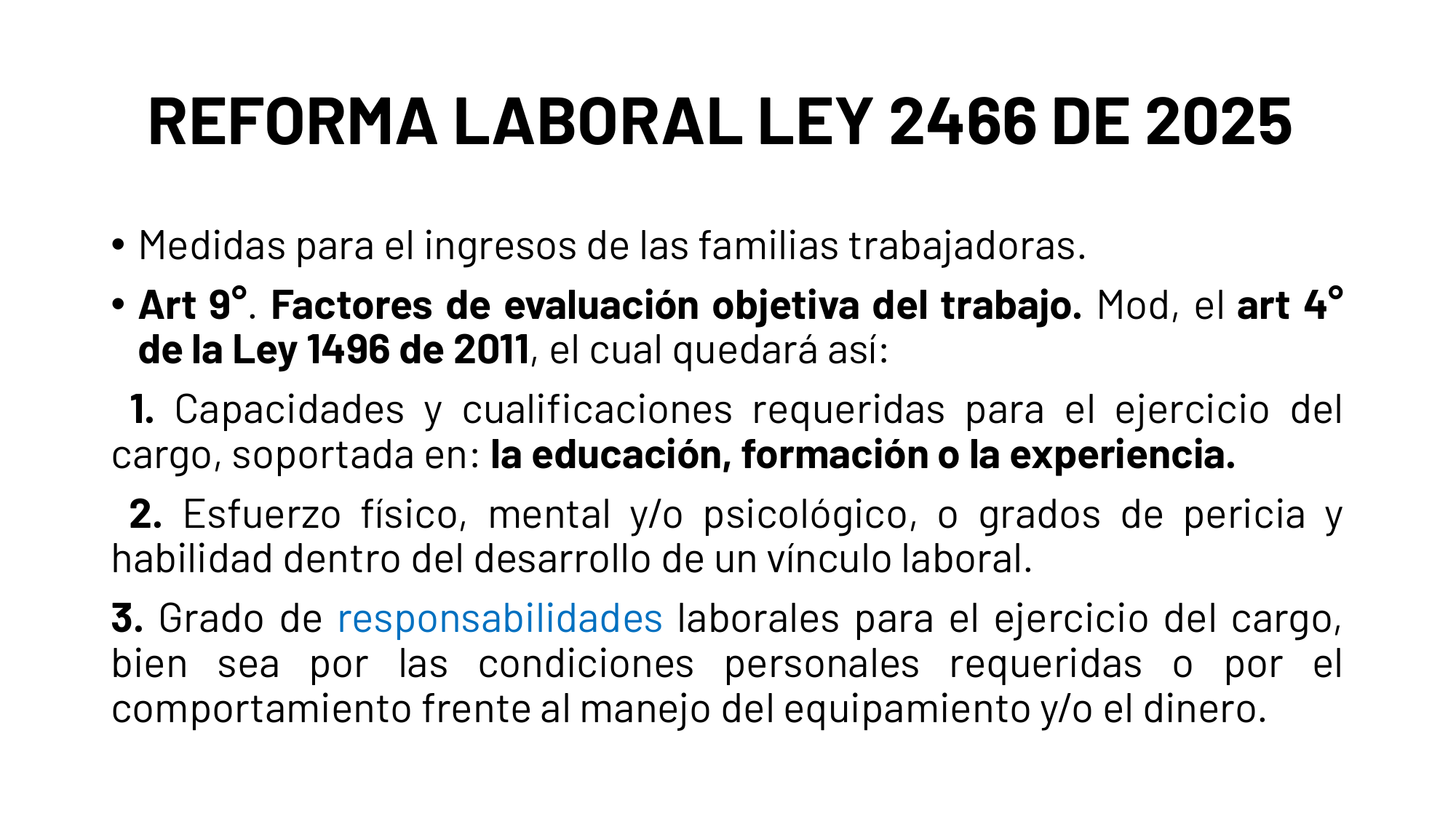

# REFORMA LABORAL LEY 2466 DE 2025
Medidas para el ingresos de las familias trabajadoras.
Art 9°. Factores de evaluación objetiva del trabajo. Mod, el art 4° de la Ley 1496 de 2011, el cual quedará así:
 1. Capacidades y cualificaciones requeridas para el ejercicio del cargo, soportada en: la educación, formación o la experiencia.
 2. Esfuerzo físico, mental y/o psicológico, o grados de pericia y habilidad dentro del desarrollo de un vínculo laboral.
3. Grado de responsabilidades laborales para el ejercicio del cargo, bien sea por las condiciones personales requeridas o por el comportamiento frente al manejo del equipamiento y/o el dinero.